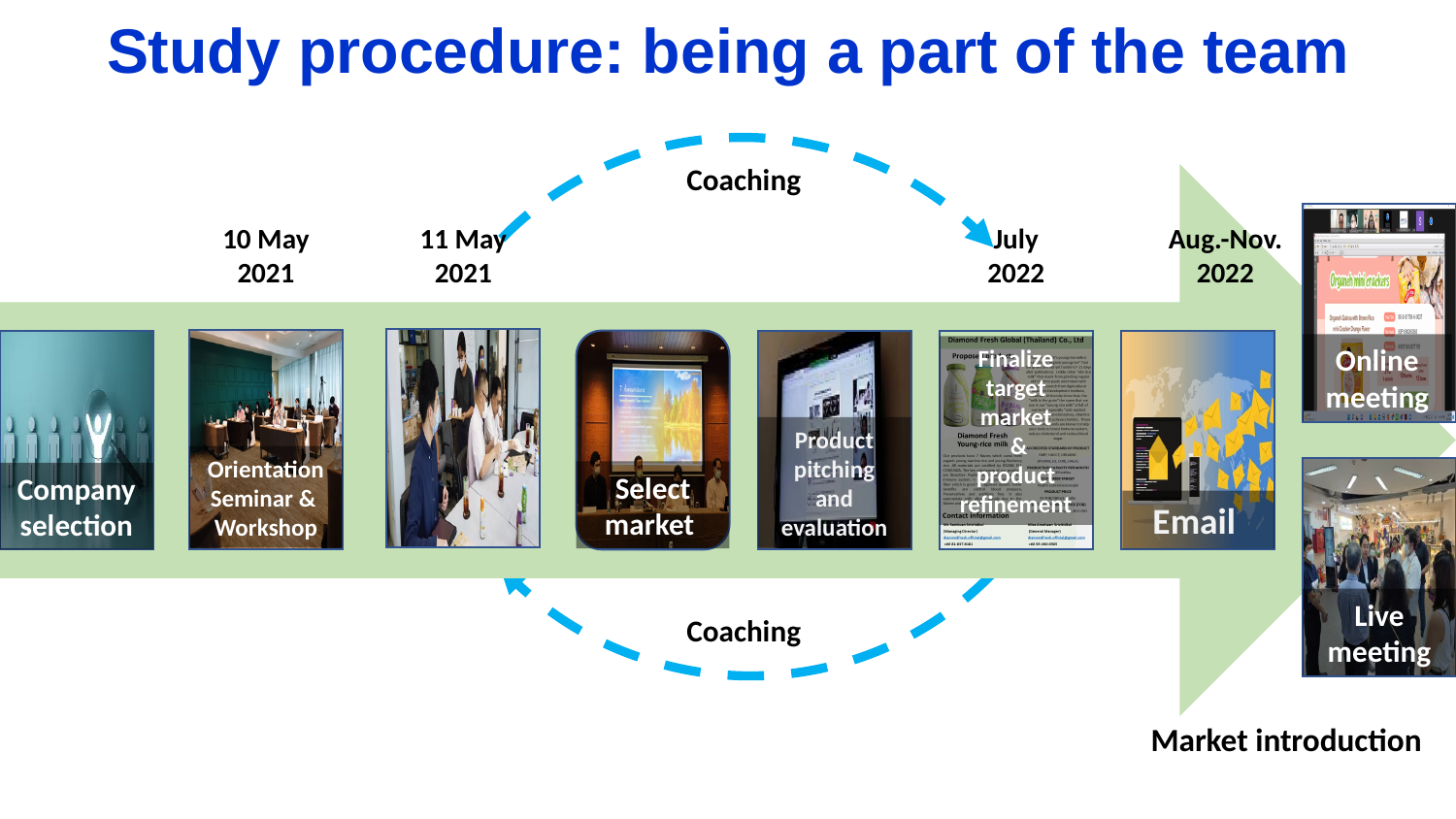

Study procedure: being a part of the team

Coaching

10 May 2021
11 May 2021
July 2022
Aug.-Nov. 2022

Online
meeting
Finalize target market
 &
product refinement
Product pitching and evaluation
Orientation
Seminar &
Workshop

Select market
Company selection
Email
Live
meeting
Coaching
Market introduction